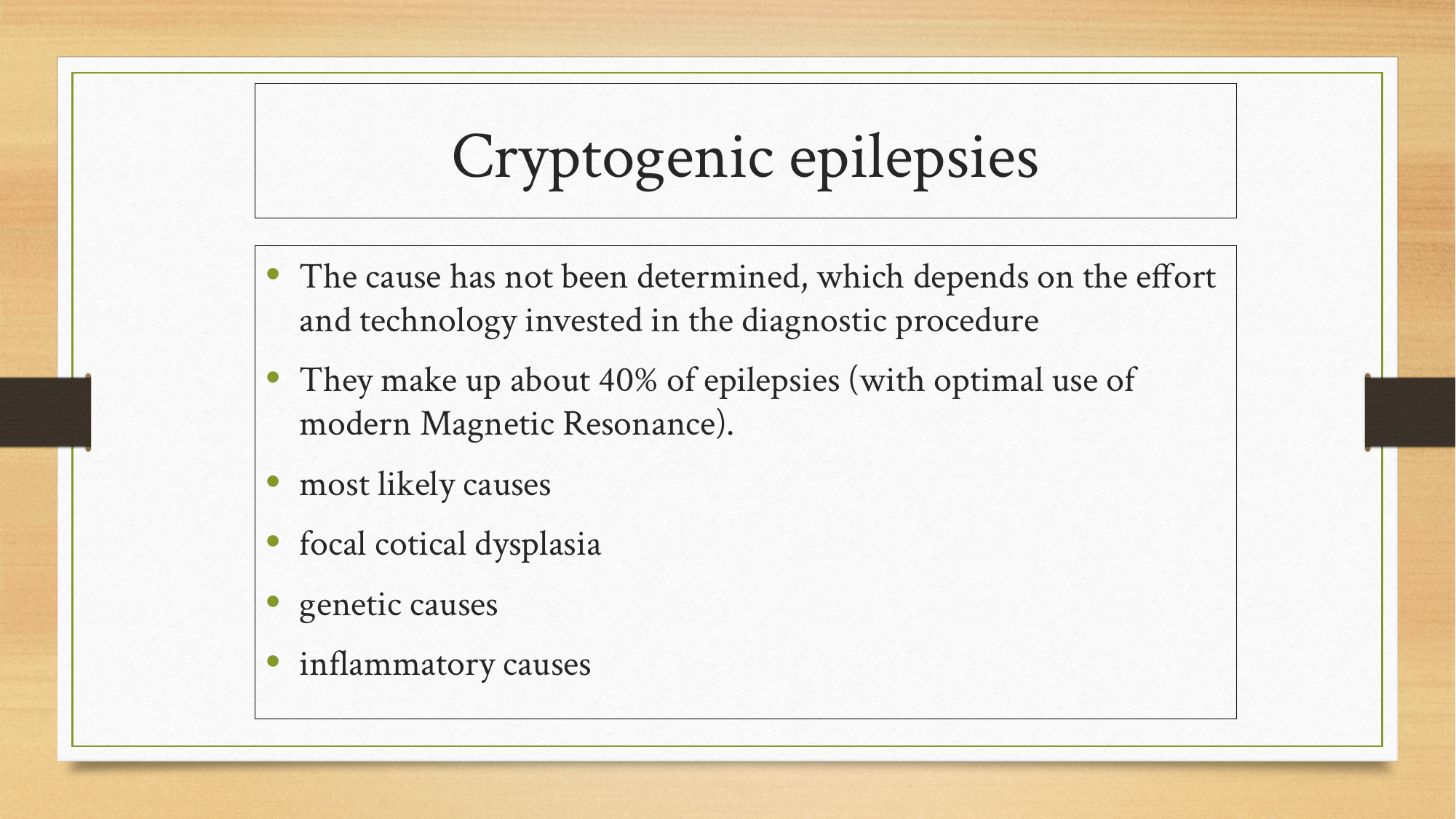

Cryptogenic epilepsies
The cause has not been determined, which depends on the effort and technology invested in the diagnostic procedure
They make up about 40% of epilepsies (with optimal use of modern Magnetic Resonance).
most likely causes
focal cotical dysplasia
genetic causes
inflammatory causes